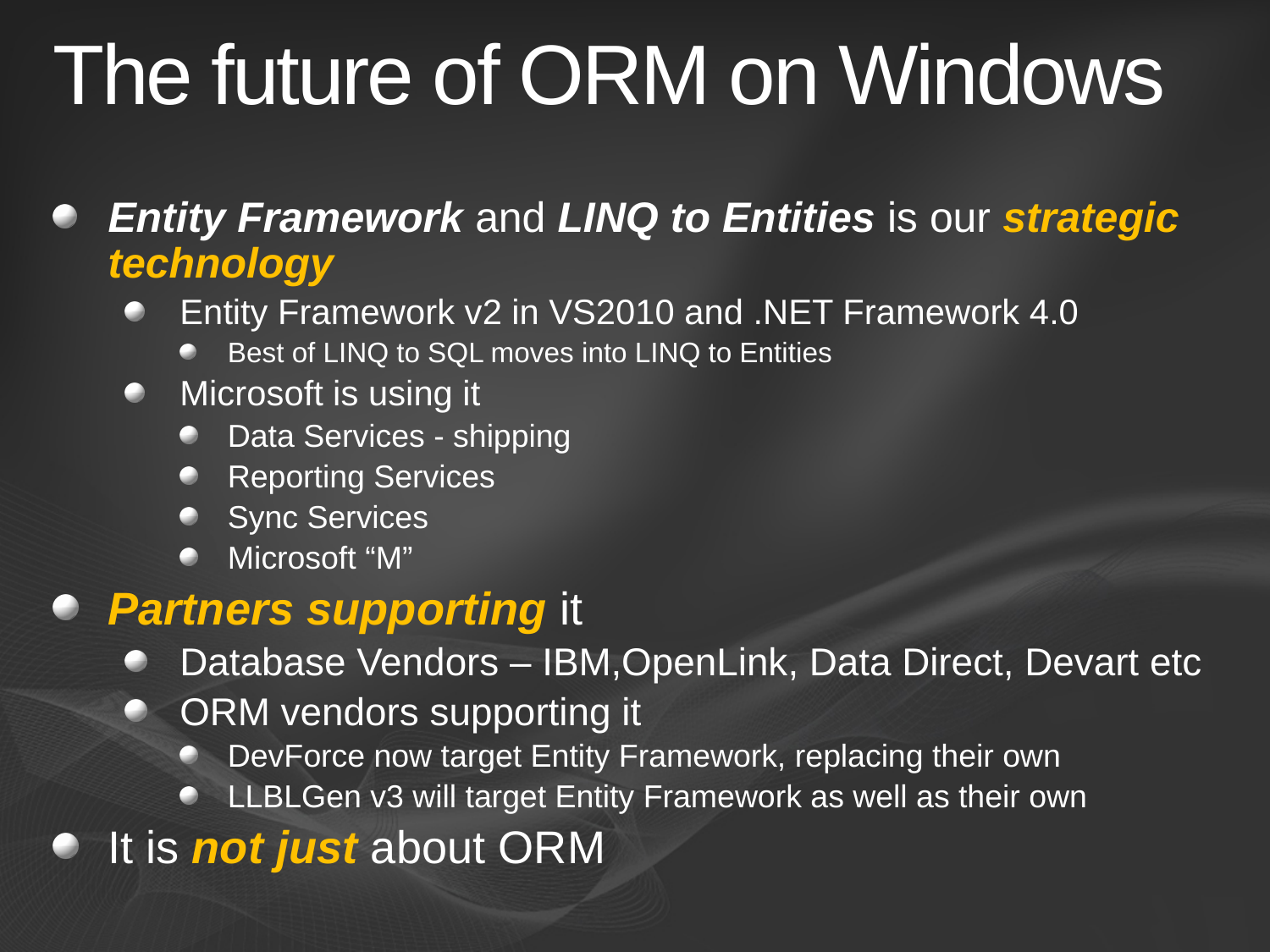

# The future of ORM on Windows
Entity Framework and LINQ to Entities is our strategic technology
Entity Framework v2 in VS2010 and .NET Framework 4.0
Best of LINQ to SQL moves into LINQ to Entities
Microsoft is using it
Data Services - shipping
Reporting Services
Sync Services
Microsoft “M”
Partners supporting it
Database Vendors – IBM,OpenLink, Data Direct, Devart etc
ORM vendors supporting it
DevForce now target Entity Framework, replacing their own
LLBLGen v3 will target Entity Framework as well as their own
It is not just about ORM